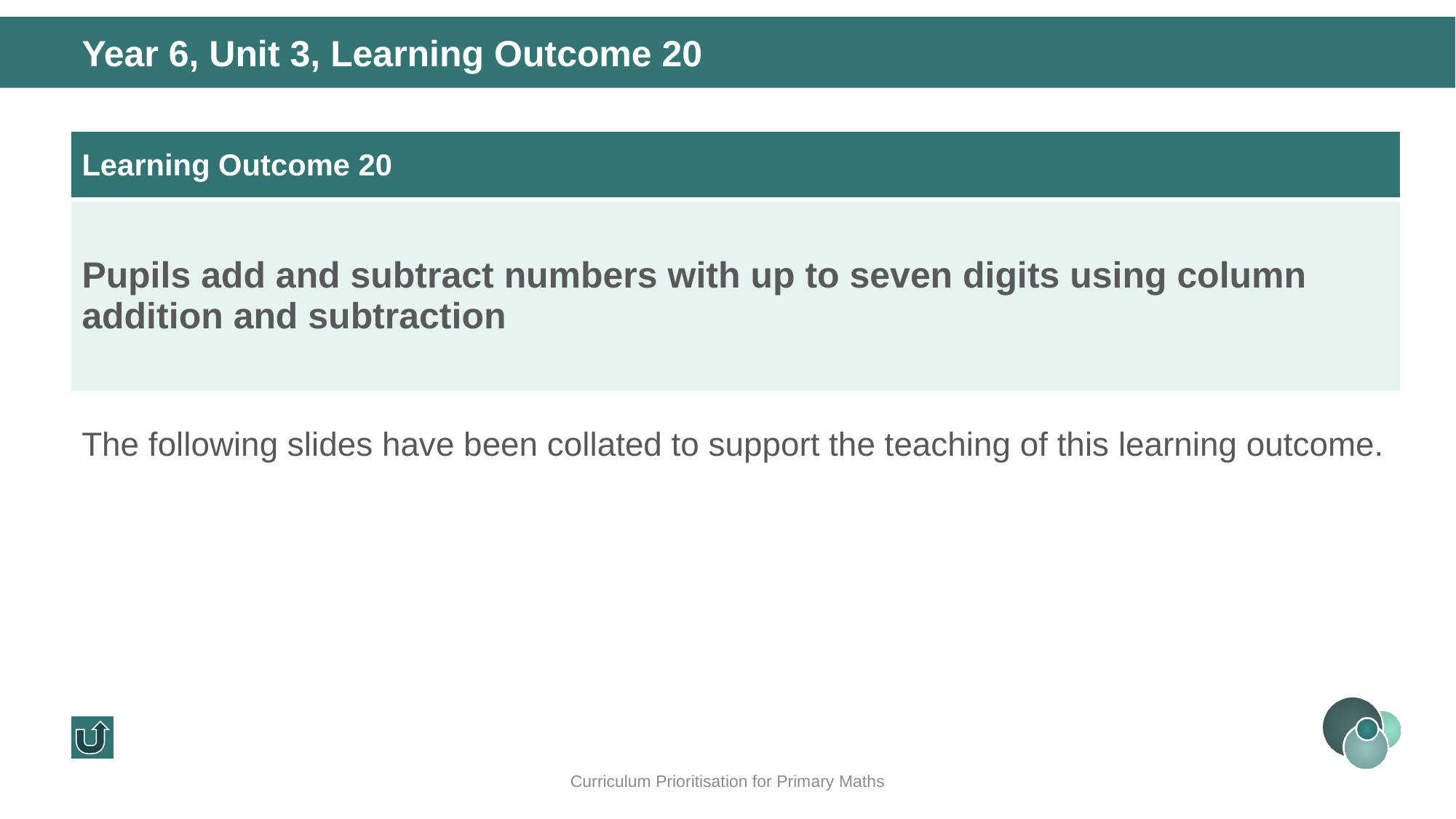

Year 6, Unit 3, Learning Outcome 20
| Learning Outcome 20 |
| --- |
| Pupils add and subtract numbers with up to seven digits using column addition and subtraction |
The following slides have been collated to support the teaching of this learning outcome.

Curriculum Prioritisation for Primary Maths